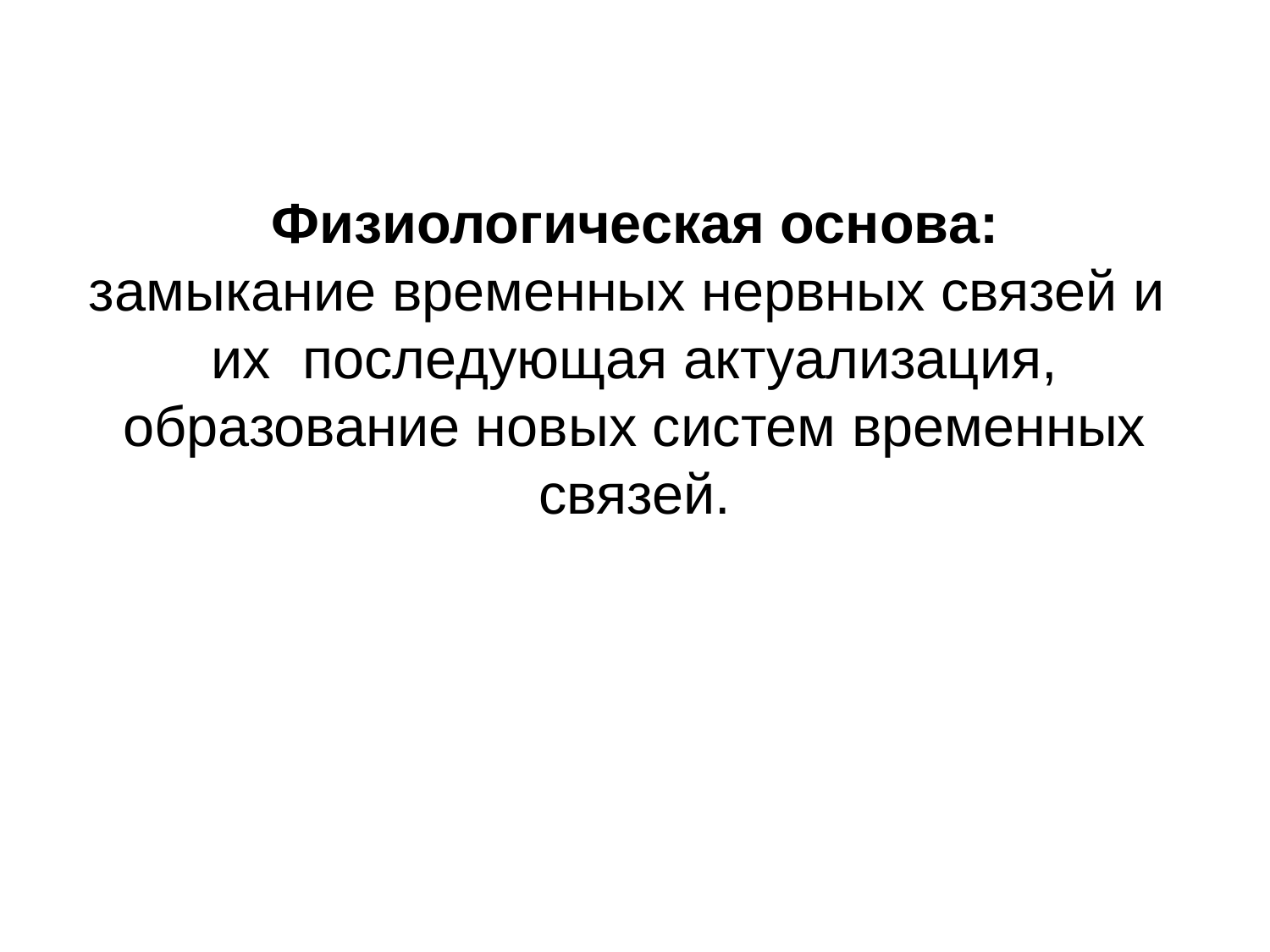

# Физиологическая основа: замыкание временных нервных связей и  их  последующая актуализация, образование новых систем временных связей.